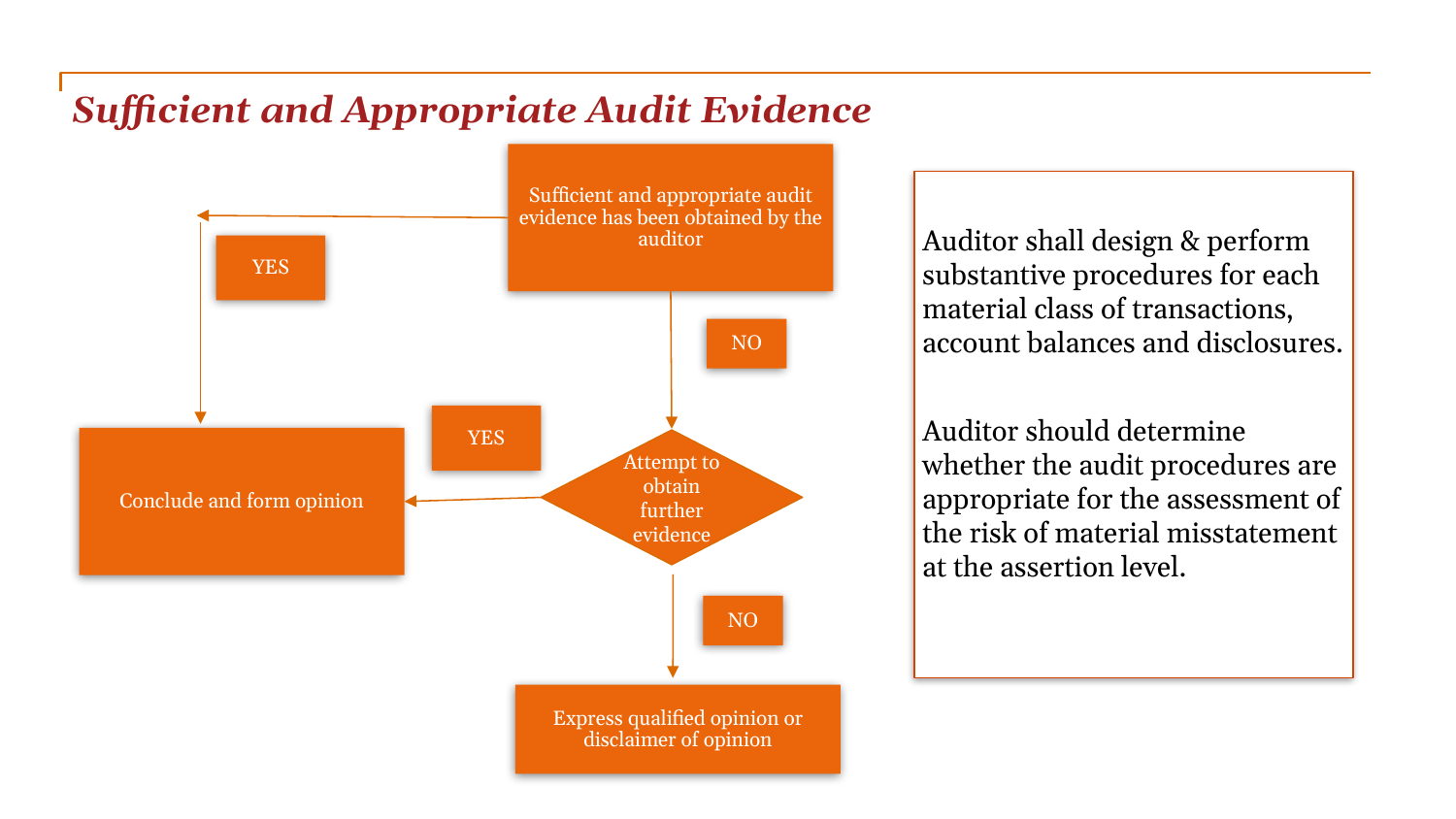

Sufficient and Appropriate Audit Evidence
Sufficient and appropriate audit evidence has been obtained by the auditor
Auditor shall design & perform substantive procedures for each material class of transactions, account balances and disclosures.

Auditor should determine whether the audit procedures are appropriate for the assessment of the risk of material misstatement at the assertion level.

YES
NO
YES
Conclude and form opinion
Attempt to obtain further evidence
NO
Express qualified opinion or disclaimer of opinion